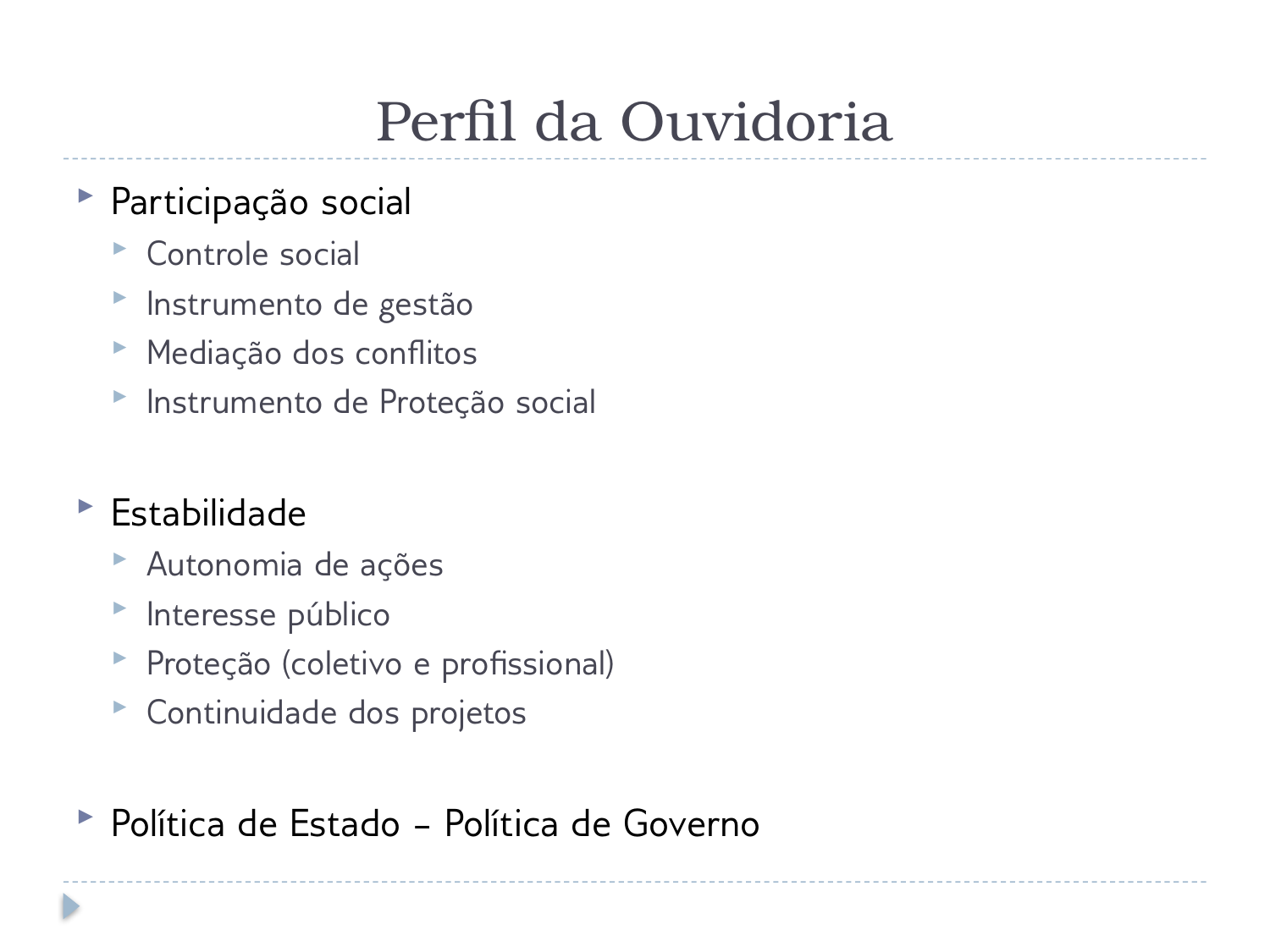

# Perfil da Ouvidoria
Participação social
Controle social
Instrumento de gestão
Mediação dos conflitos
Instrumento de Proteção social

Estabilidade
Autonomia de ações
Interesse público
Proteção (coletivo e profissional)
Continuidade dos projetos

Política de Estado – Política de Governo